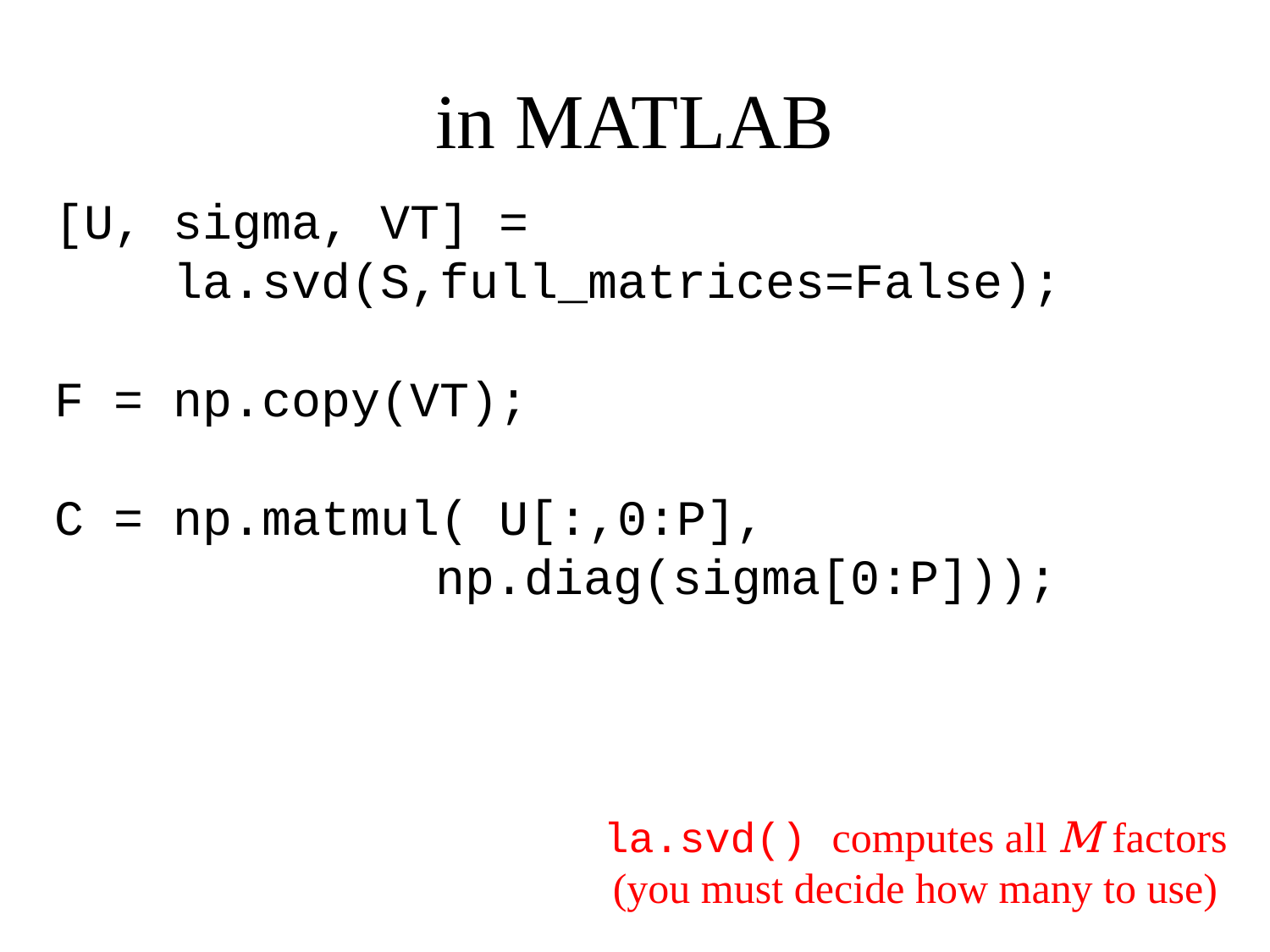

# in MATLAB
[U, sigma, VT] =
    la.svd(S,full_matrices=False);

F = np.copy(VT);

C = np.matmul( U[:,0:P],
			np.diag(sigma[0:P]));
la.svd() computes all M factors
(you must decide how many to use)